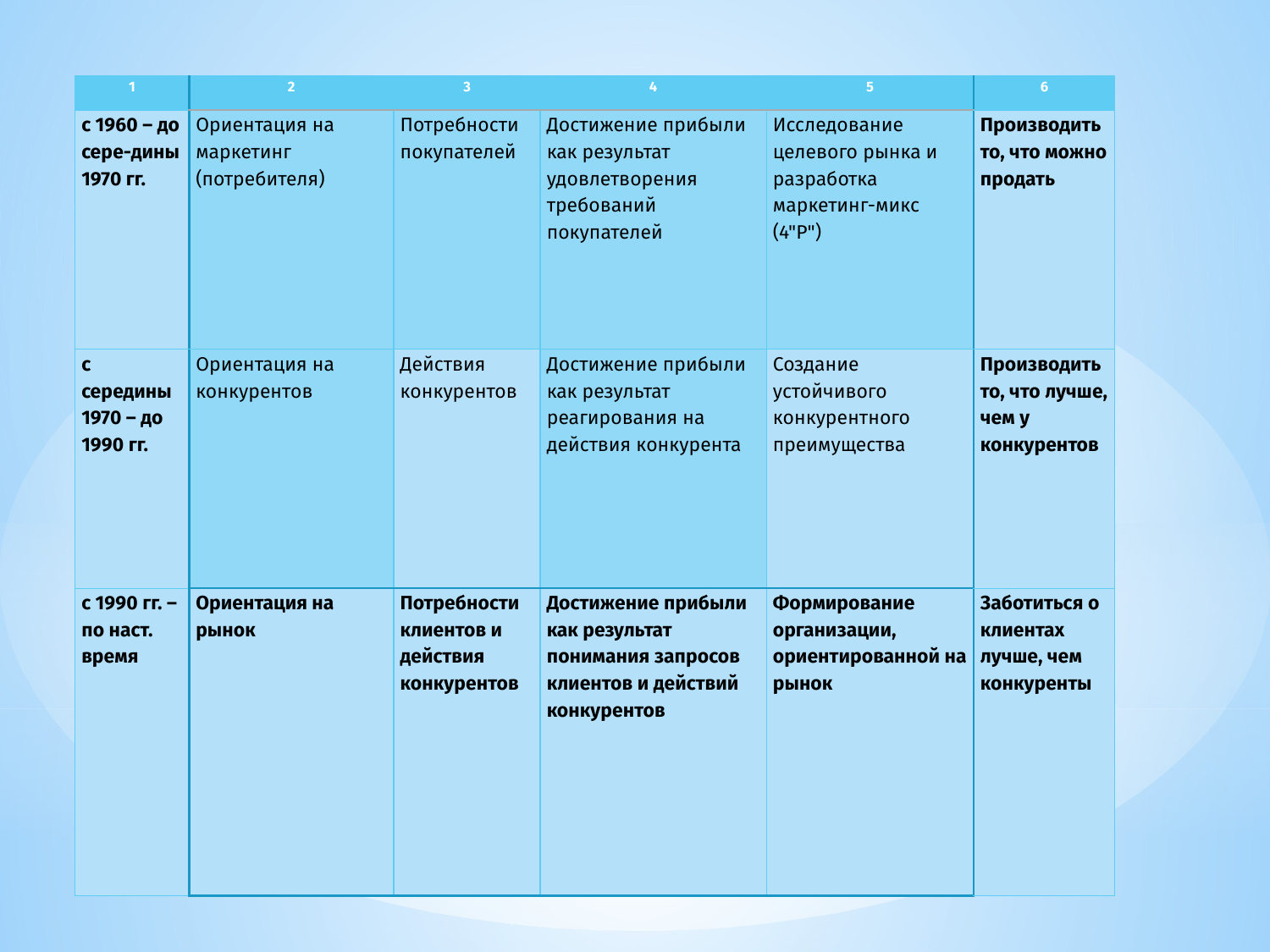

| 1 | 2 | 3 | 4 | 5 | 6 |
| --- | --- | --- | --- | --- | --- |
| с 1960 – до сере-дины 1970 гг. | Ориентация на маркетинг (потребителя) | Потребности покупателей | Достижение прибыли как результат удовлетворения требований покупателей | Исследование целевого рынка и разработка маркетинг-микс (4"Р") | Производить то, что можно продать |
| с середины 1970 – до 1990 гг. | Ориентация на конкурентов | Действия конкурентов | Достижение прибыли как результат реагирования на действия конкурента | Создание устойчивого конкурентного преимущества | Производить то, что лучше, чем у конкурентов |
| с 1990 гг. – по наст. время | Ориентация на рынок | Потребности клиентов и действия конкурентов | Достижение прибыли как результат понимания запросов клиентов и действий конкурентов | Формирование организации, ориентированной на рынок | Заботиться о клиентах лучше, чем конкуренты |